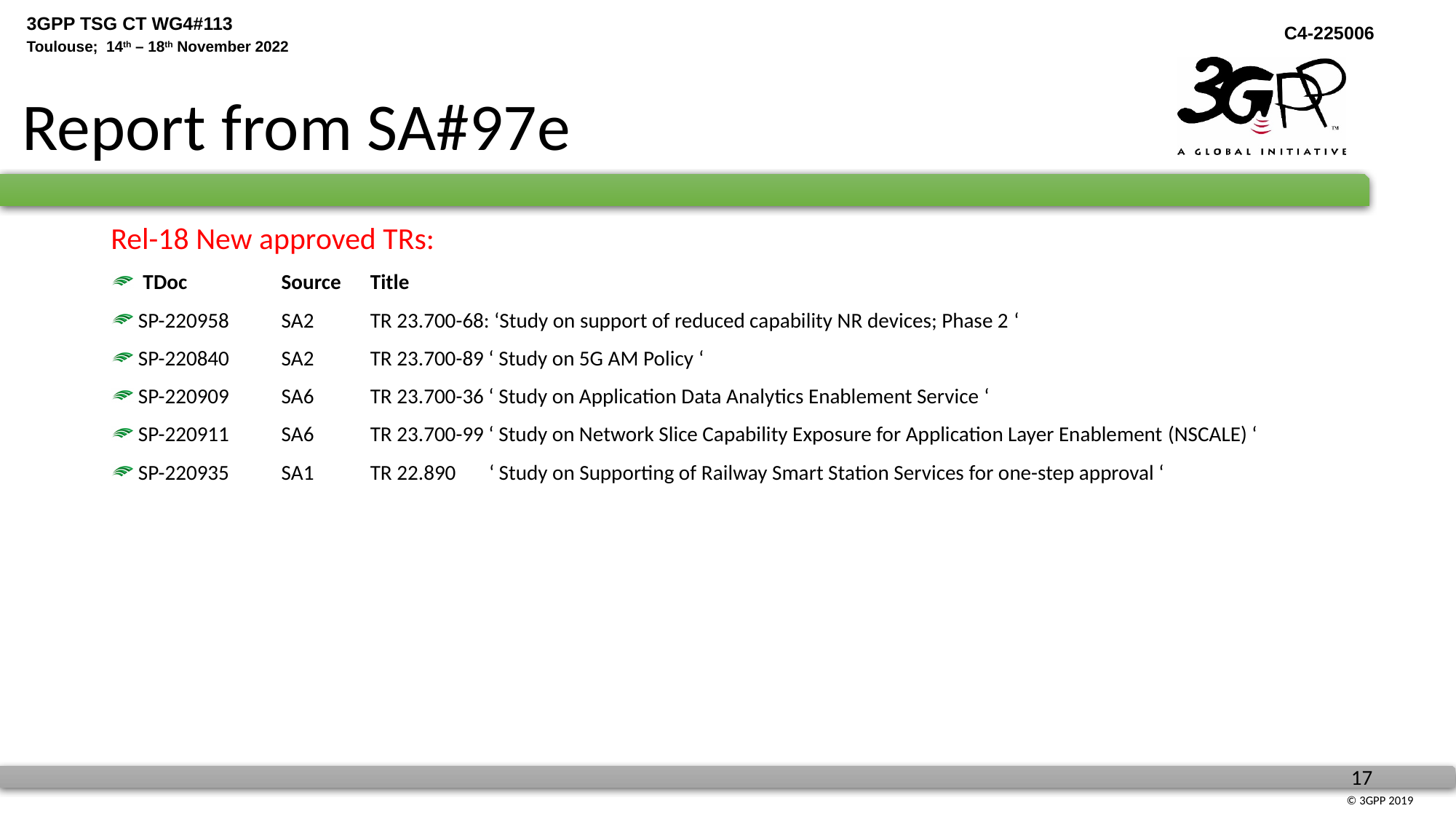

# Report from SA#97e
Rel-18 New approved TRs:
 TDoc	Source	Title
SP-220958	SA2	TR 23.700-68: ‘Study on support of reduced capability NR devices; Phase 2 ‘
SP-220840	SA2	TR 23.700-89 ‘ Study on 5G AM Policy ‘
SP-220909	SA6	TR 23.700-36 ‘ Study on Application Data Analytics Enablement Service ‘
SP-220911	SA6	TR 23.700-99 ‘ Study on Network Slice Capability Exposure for Application Layer Enablement (NSCALE) ‘
SP-220935	SA1	TR 22.890       ‘ Study on Supporting of Railway Smart Station Services for one-step approval ‘